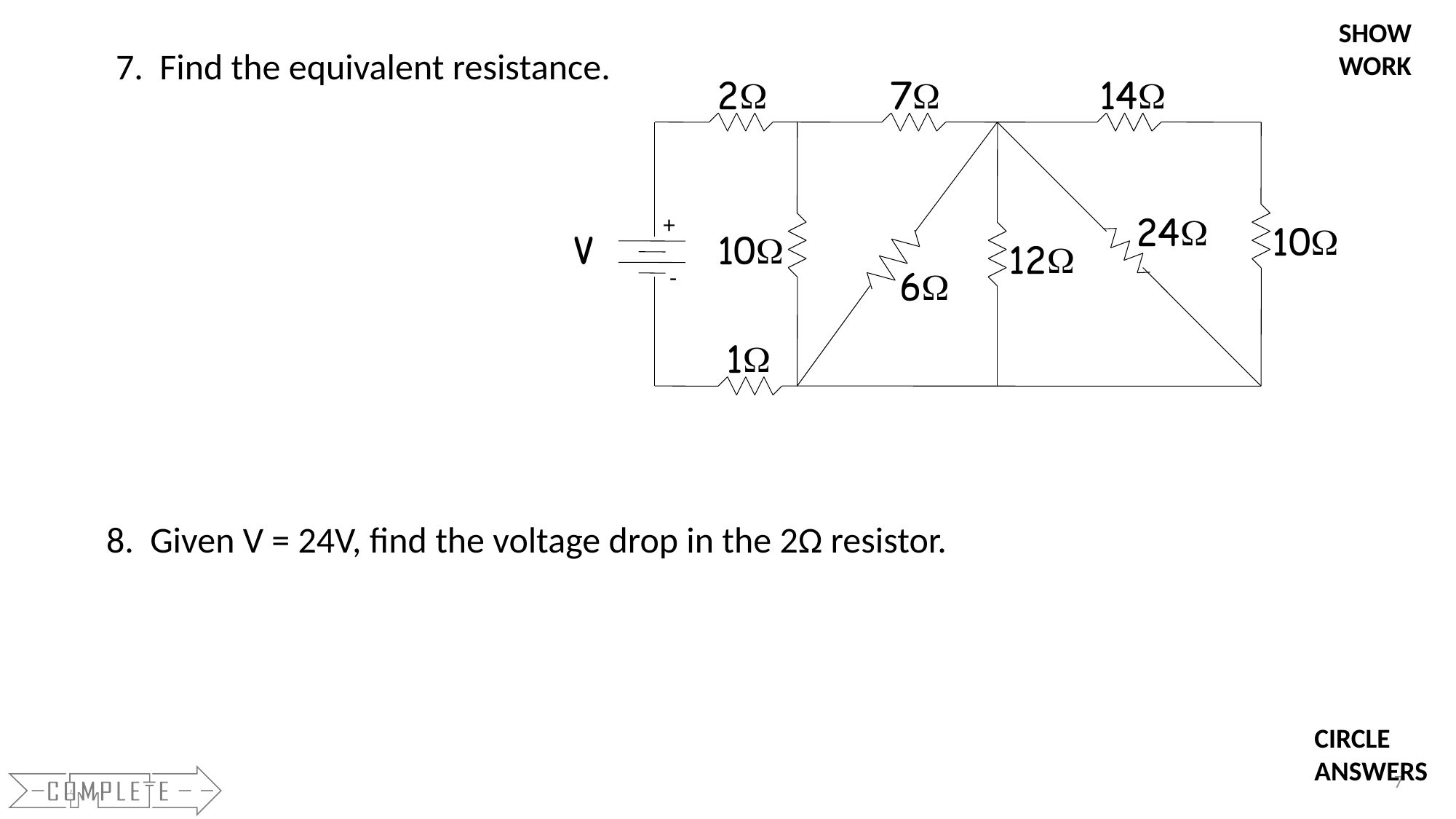

SHOW
WORK
7.  Find the equivalent resistance.
2Ω
7Ω
14Ω
+
-
24Ω
10Ω
V
10Ω
12Ω
6Ω
1Ω
8.  Given V = 24V, find the voltage drop in the 2Ω resistor.
CIRCLE
ANSWERS
7